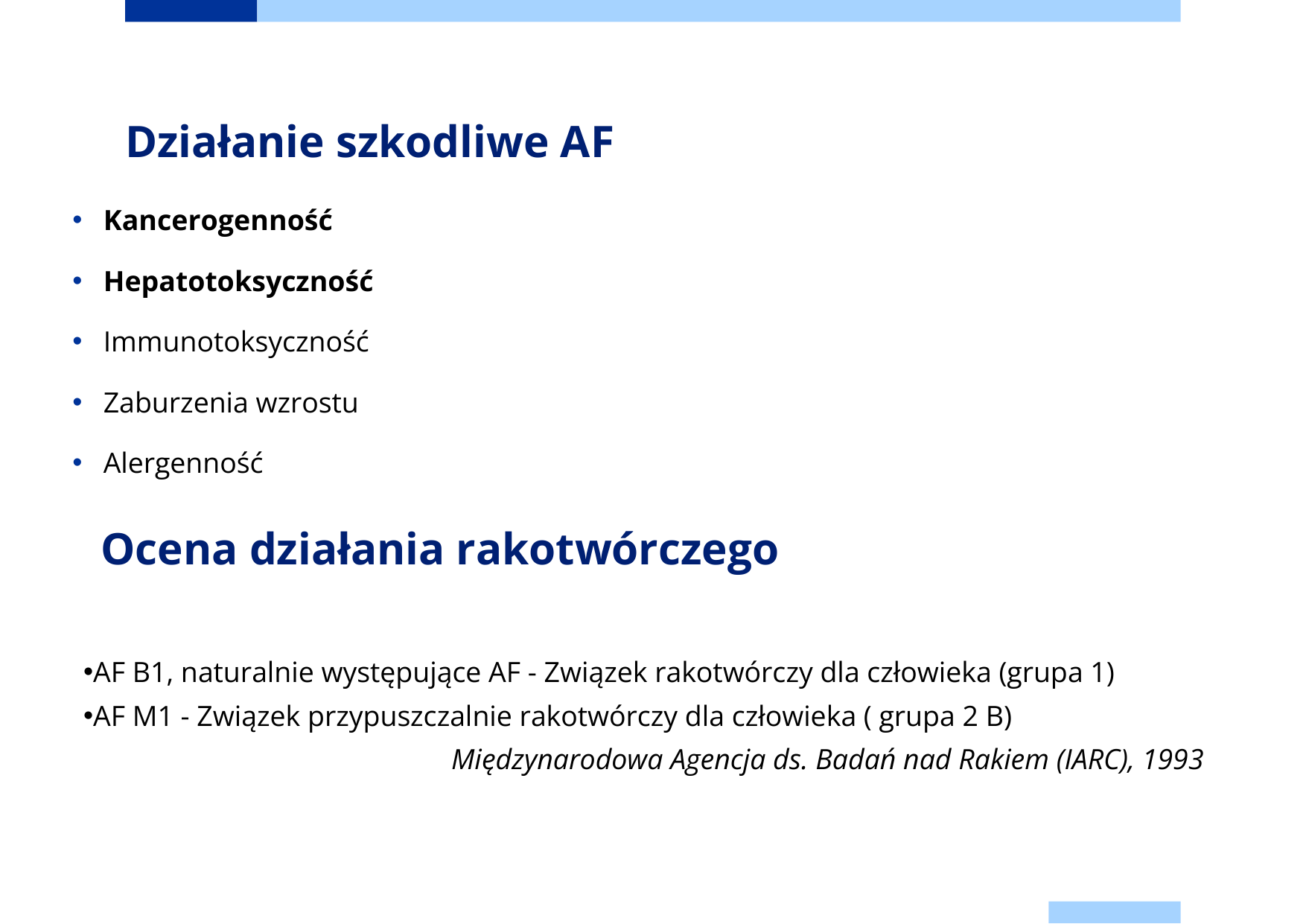

# Działanie szkodliwe AF
Kancerogenność
Hepatotoksyczność
Immunotoksyczność
Zaburzenia wzrostu
Alergenność

Ocena działania rakotwórczego
AF B1, naturalnie występujące AF - Związek rakotwórczy dla człowieka (grupa 1)
AF M1 - Związek przypuszczalnie rakotwórczy dla człowieka ( grupa 2 B)
Międzynarodowa Agencja ds. Badań nad Rakiem (IARC), 1993